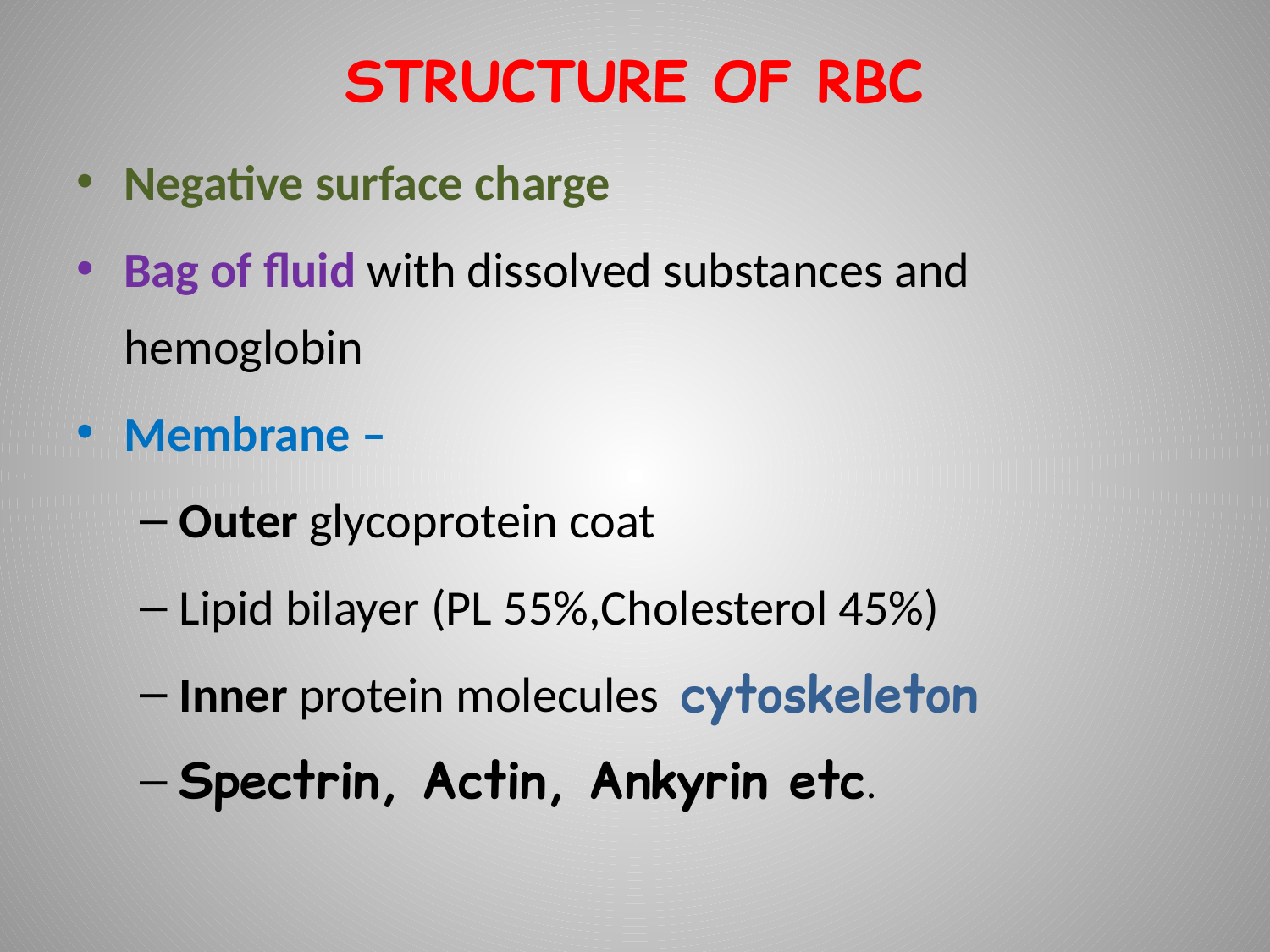

# STRUCTURE OF RBC
Negative surface charge
Bag of fluid with dissolved substances and hemoglobin
Membrane –
Outer glycoprotein coat
Lipid bilayer (PL 55%,Cholesterol 45%)
Inner protein molecules  cytoskeleton
Spectrin, Actin, Ankyrin etc.